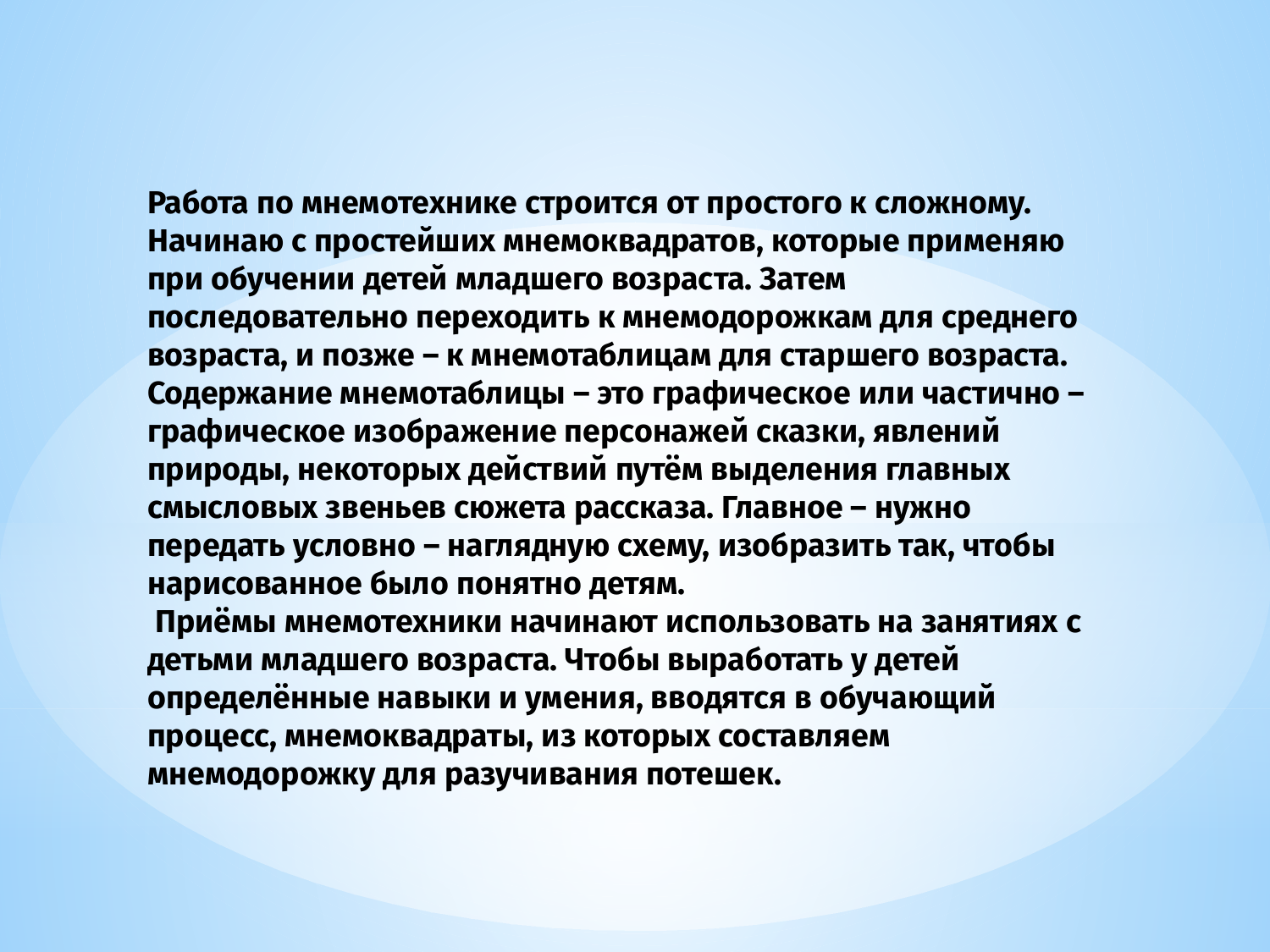

Работа по мнемотехнике строится от простого к сложному. Начинаю с простейших мнемоквадратов, которые применяю при обучении детей младшего возраста. Затем последовательно переходить к мнемодорожкам для среднего возраста, и позже – к мнемотаблицам для старшего возраста. Содержание мнемотаблицы – это графическое или частично – графическое изображение персонажей сказки, явлений природы, некоторых действий путём выделения главных смысловых звеньев сюжета рассказа. Главное – нужно передать условно – наглядную схему, изобразить так, чтобы нарисованное было понятно детям.
 Приёмы мнемотехники начинают использовать на занятиях с детьми младшего возраста. Чтобы выработать у детей определённые навыки и умения, вводятся в обучающий процесс, мнемоквадраты, из которых составляем мнемодорожку для разучивания потешек.